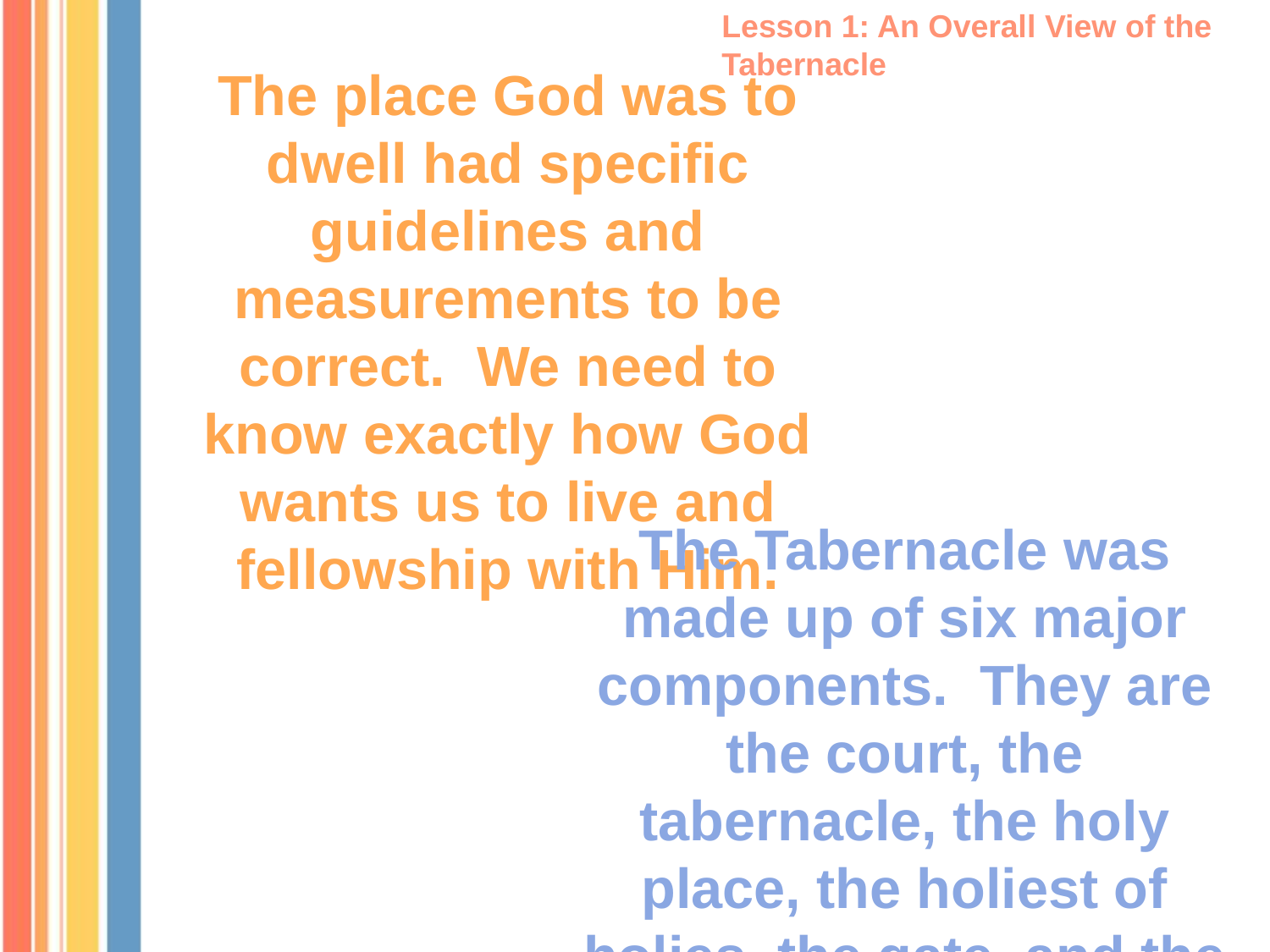

Lesson 1: An Overall View of the Tabernacle
The place God was to dwell had specific guidelines and measurements to be correct.  We need to know exactly how God wants us to live and fellowship with Him.
The Tabernacle was made up of six major components.  They are the court, the tabernacle, the holy place, the holiest of holies, the gate, and the furniture.